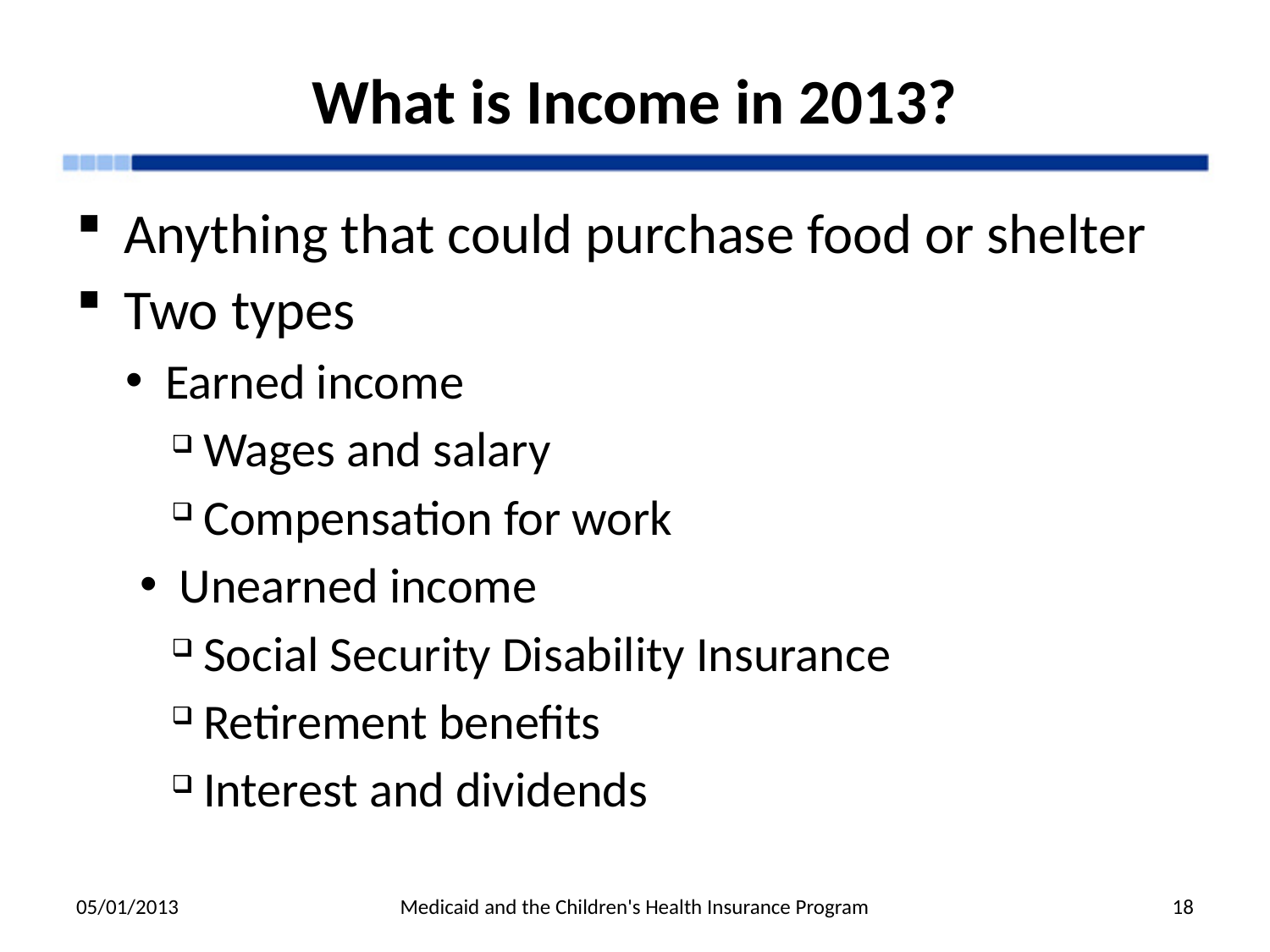

# What is Income in 2013?
Anything that could purchase food or shelter
Two types
Earned income
Wages and salary
Compensation for work
Unearned income
Social Security Disability Insurance
Retirement benefits
Interest and dividends
05/01/2013
Medicaid and the Children's Health Insurance Program
18